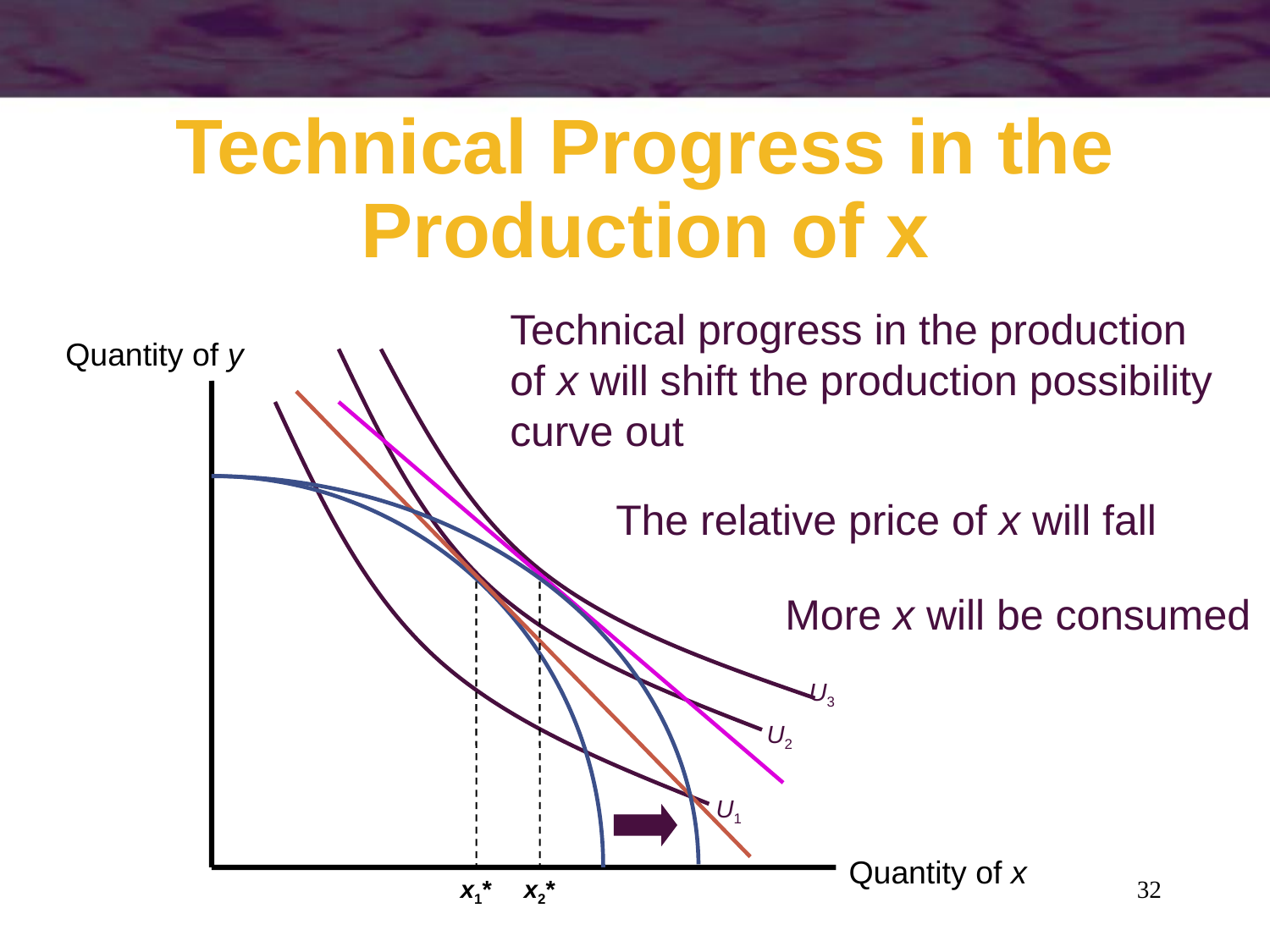

# Technical Progress in the Production of x
Technical progress in the production of x will shift the production possibility curve out

Quantity of y

The relative price of x will fall

More x will be consumed
x2*
U3
U2
U1
Quantity of x

x1*
32